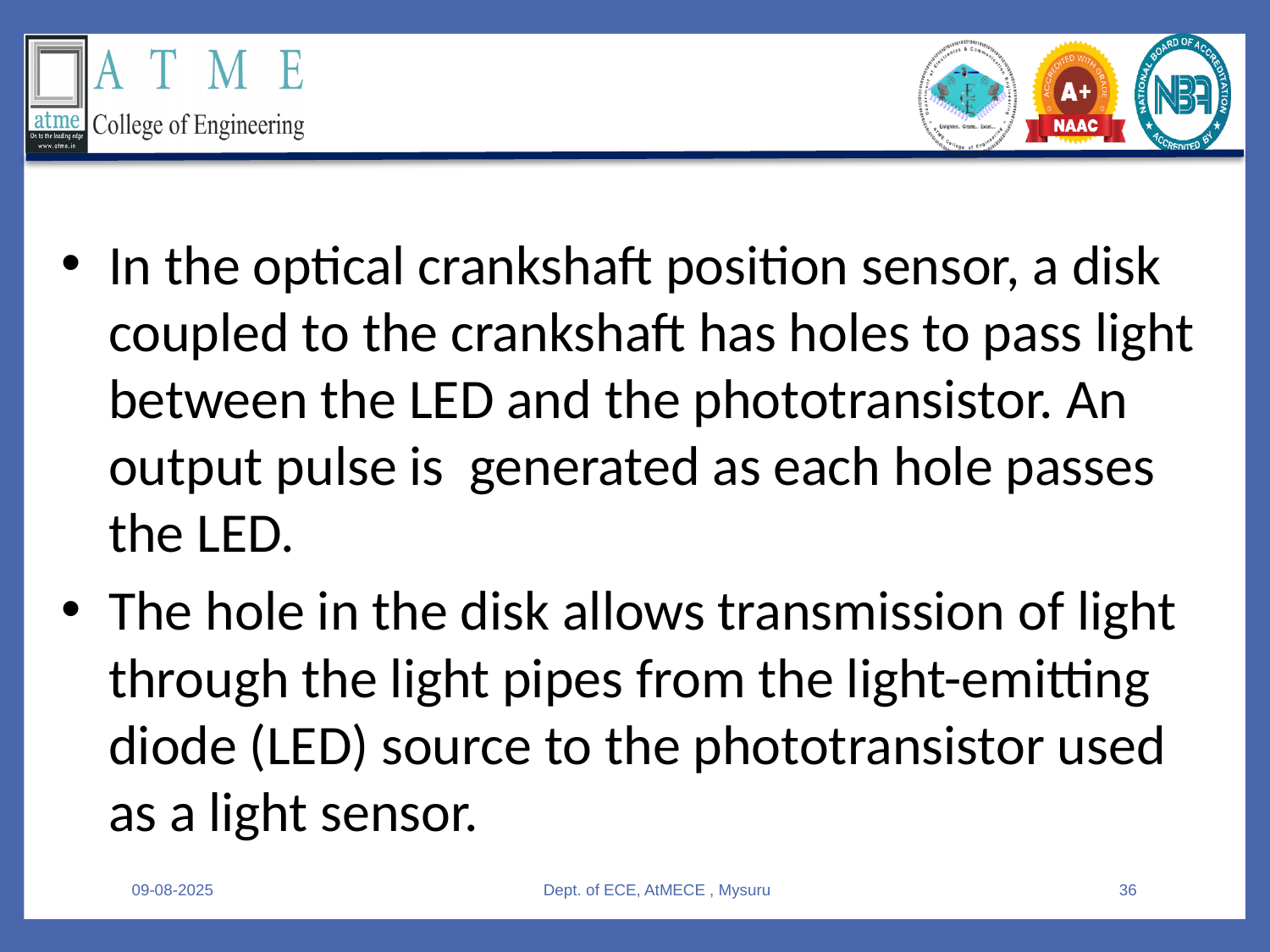

In the optical crankshaft position sensor, a disk coupled to the crankshaft has holes to pass light between the LED and the phototransistor. An output pulse is  generated as each hole passes the LED.
The hole in the disk allows transmission of light through the light pipes from the light-emitting diode (LED) source to the phototransistor used as a light sensor.
09-08-2025
Dept. of ECE, AtMECE , Mysuru
36